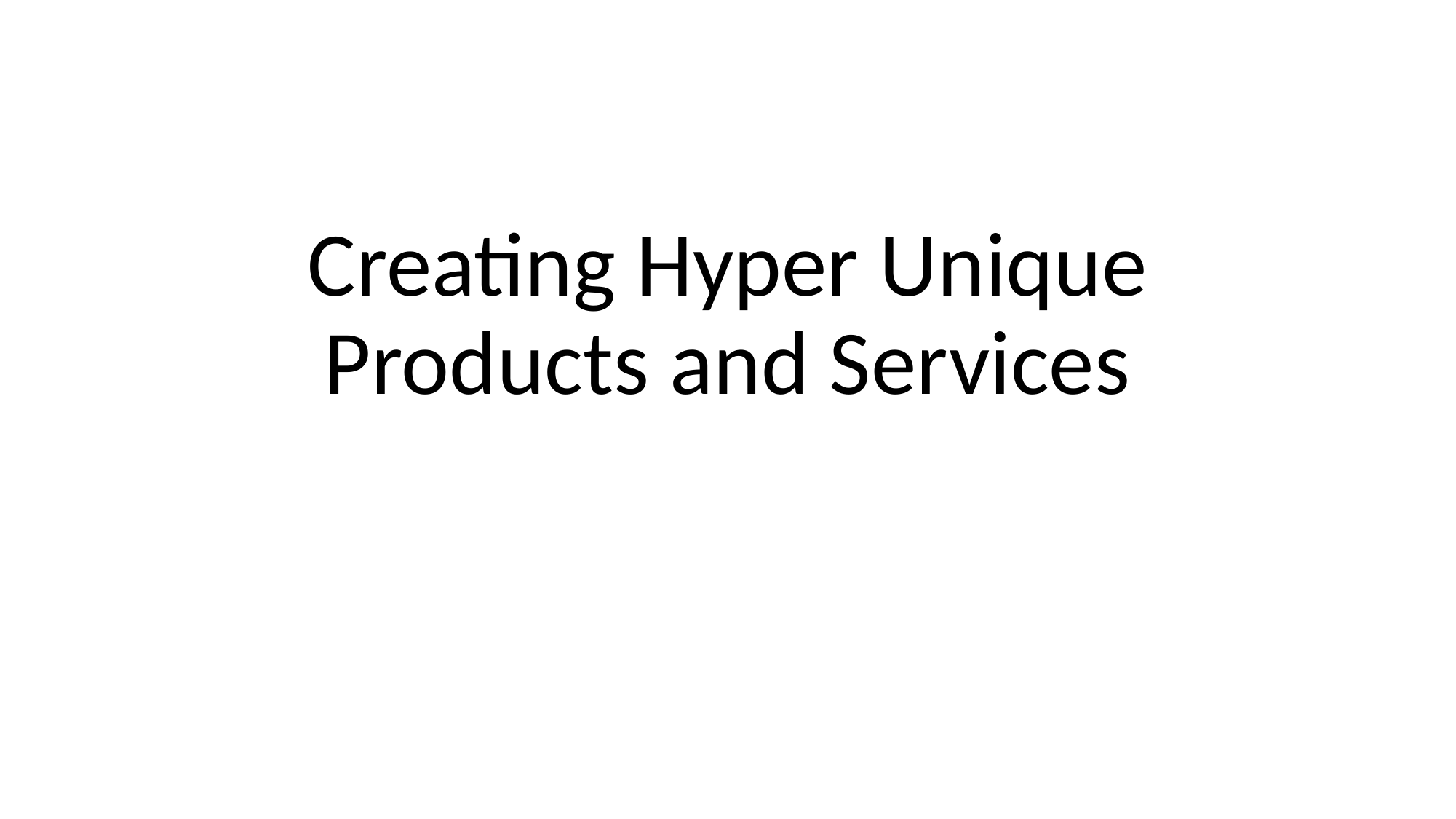

# Creating Hyper Unique Products and Services